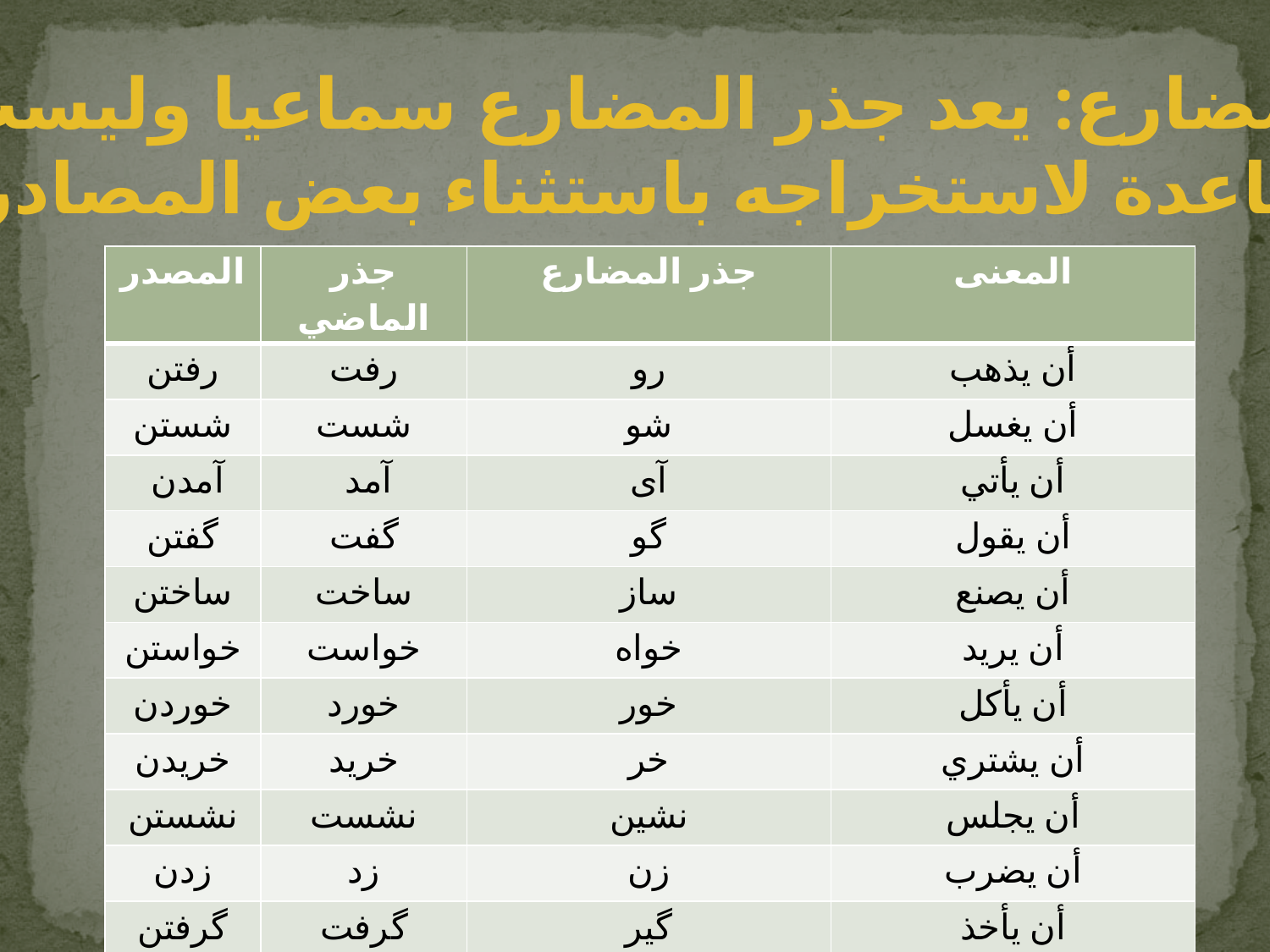

جذر المضارع: يعد جذر المضارع سماعيا وليست هناك
قاعدة لاستخراجه باستثناء بعض المصادر.
| المصدر | جذر الماضي | جذر المضارع | المعنى |
| --- | --- | --- | --- |
| رفتن | رفت | رو | أن يذهب |
| شستن | شست | شو | أن يغسل |
| آمدن | آمد | آی | أن يأتي |
| گفتن | گفت | گو | أن يقول |
| ساختن | ساخت | ساز | أن يصنع |
| خواستن | خواست | خواه | أن يريد |
| خوردن | خورد | خور | أن يأكل |
| خریدن | خرید | خر | أن يشتري |
| نشستن | نشست | نشین | أن يجلس |
| زدن | زد | زن | أن يضرب |
| گرفتن | گرفت | گیر | أن يأخذ |